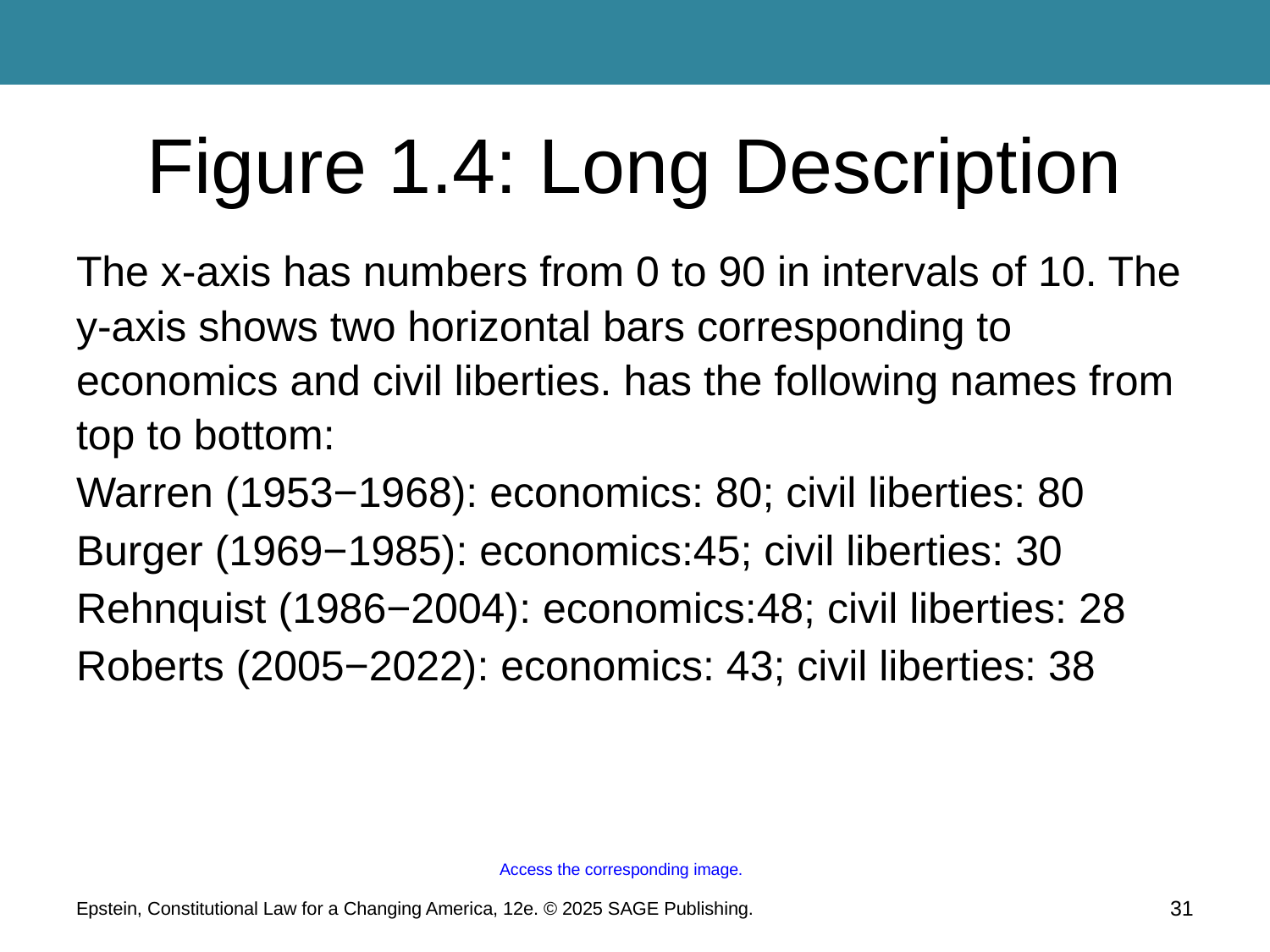

# Figure 1.4: Long Description
The x-axis has numbers from 0 to 90 in intervals of 10. The y-axis shows two horizontal bars corresponding to economics and civil liberties. has the following names from top to bottom:
Warren (1953−1968): economics: 80; civil liberties: 80
Burger (1969−1985): economics:45; civil liberties: 30
Rehnquist (1986−2004): economics:48; civil liberties: 28
Roberts (2005−2022): economics: 43; civil liberties: 38
Access the corresponding image.
31
Epstein, Constitutional Law for a Changing America, 12e. © 2025 SAGE Publishing.